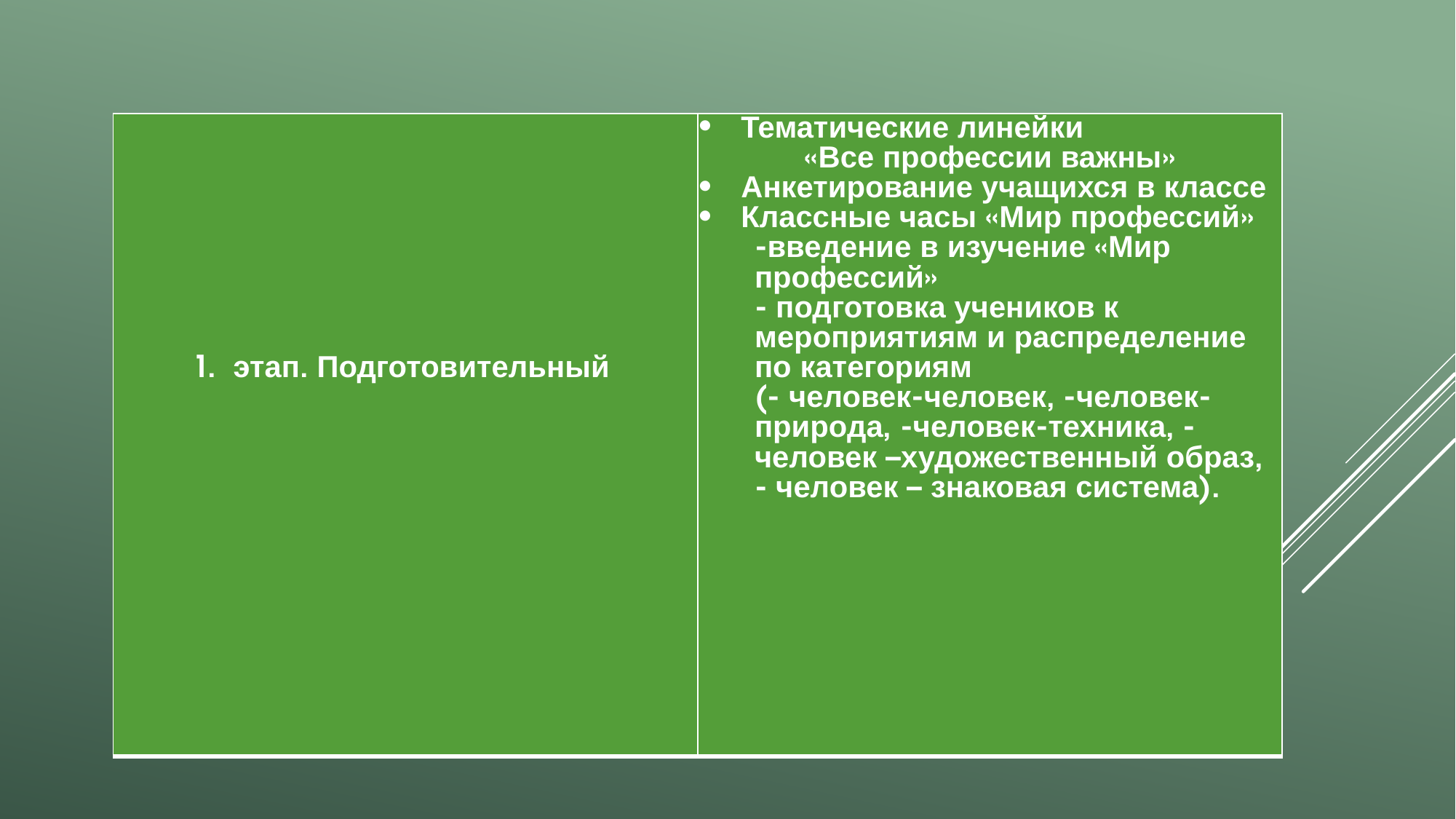

| этап. Подготовительный | Тематические линейки «Все профессии важны» Анкетирование учащихся в классе Классные часы «Мир профессий» -введение в изучение «Мир профессий» - подготовка учеников к мероприятиям и распределение по категориям (- человек-человек, -человек-природа, -человек-техника, -человек –художественный образ, - человек – знаковая система). |
| --- | --- |